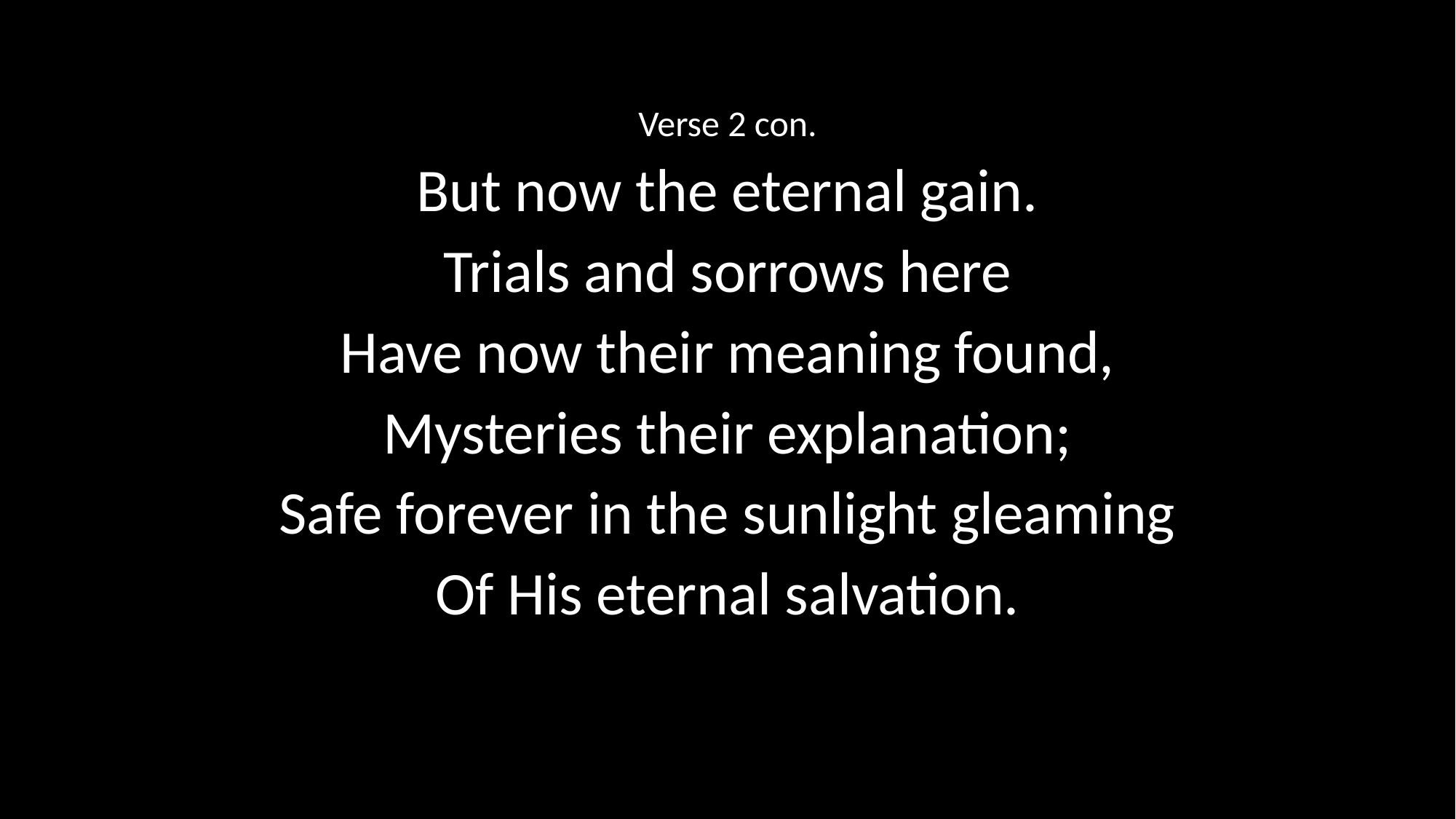

Verse 2 con.
But now the eternal gain.
Trials and sorrows here
Have now their meaning found,
Mysteries their explanation;
Safe forever in the sunlight gleaming
Of His eternal salvation.